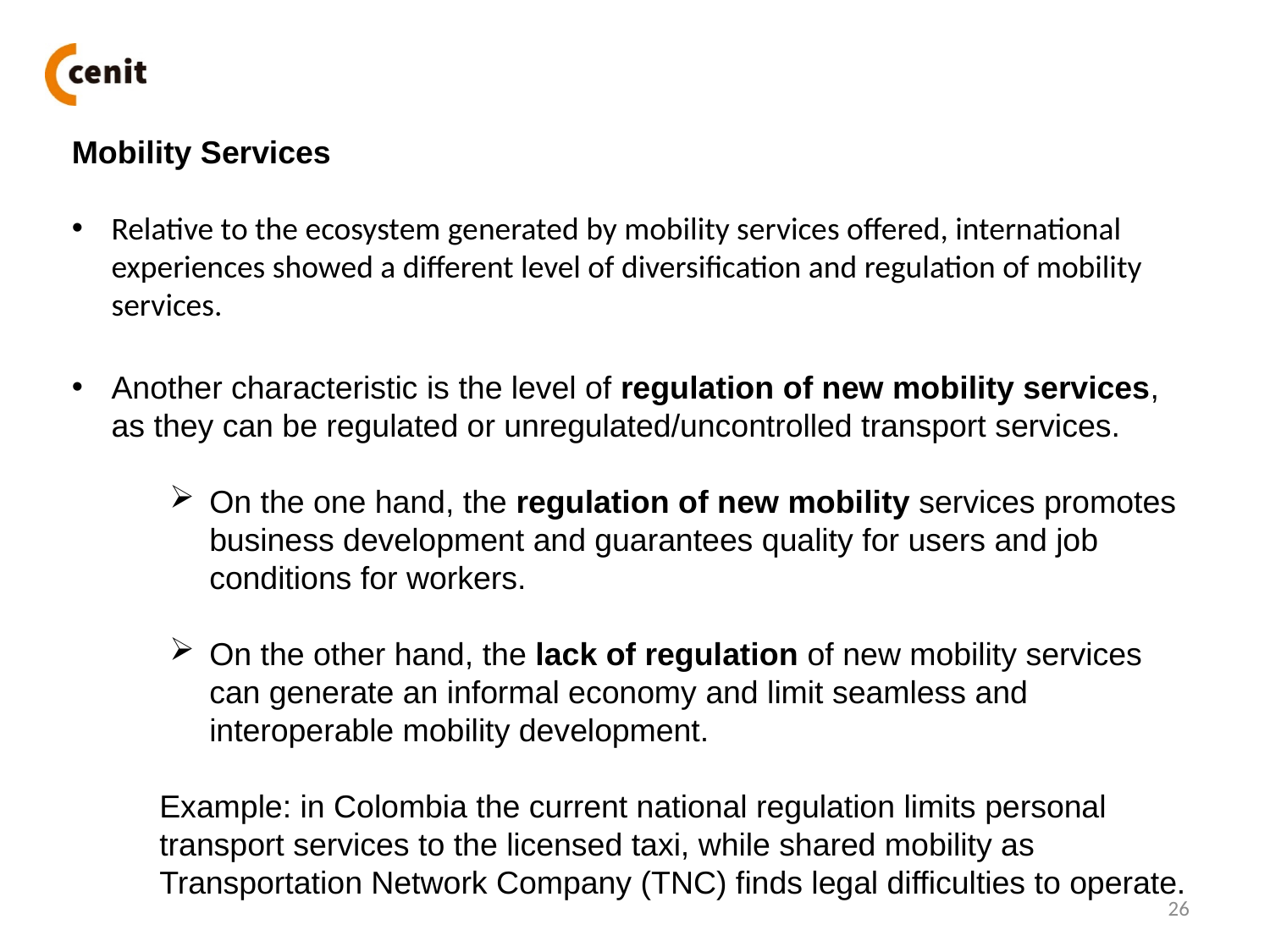

Mobility Services

Relative to the ecosystem generated by mobility services offered, international experiences showed a different level of diversification and regulation of mobility services.
Another characteristic is the level of regulation of new mobility services, as they can be regulated or unregulated/uncontrolled transport services.

On the one hand, the regulation of new mobility services promotes business development and guarantees quality for users and job conditions for workers.

On the other hand, the lack of regulation of new mobility services can generate an informal economy and limit seamless and interoperable mobility development.

Example: in Colombia the current national regulation limits personal transport services to the licensed taxi, while shared mobility as Transportation Network Company (TNC) finds legal difficulties to operate.

26